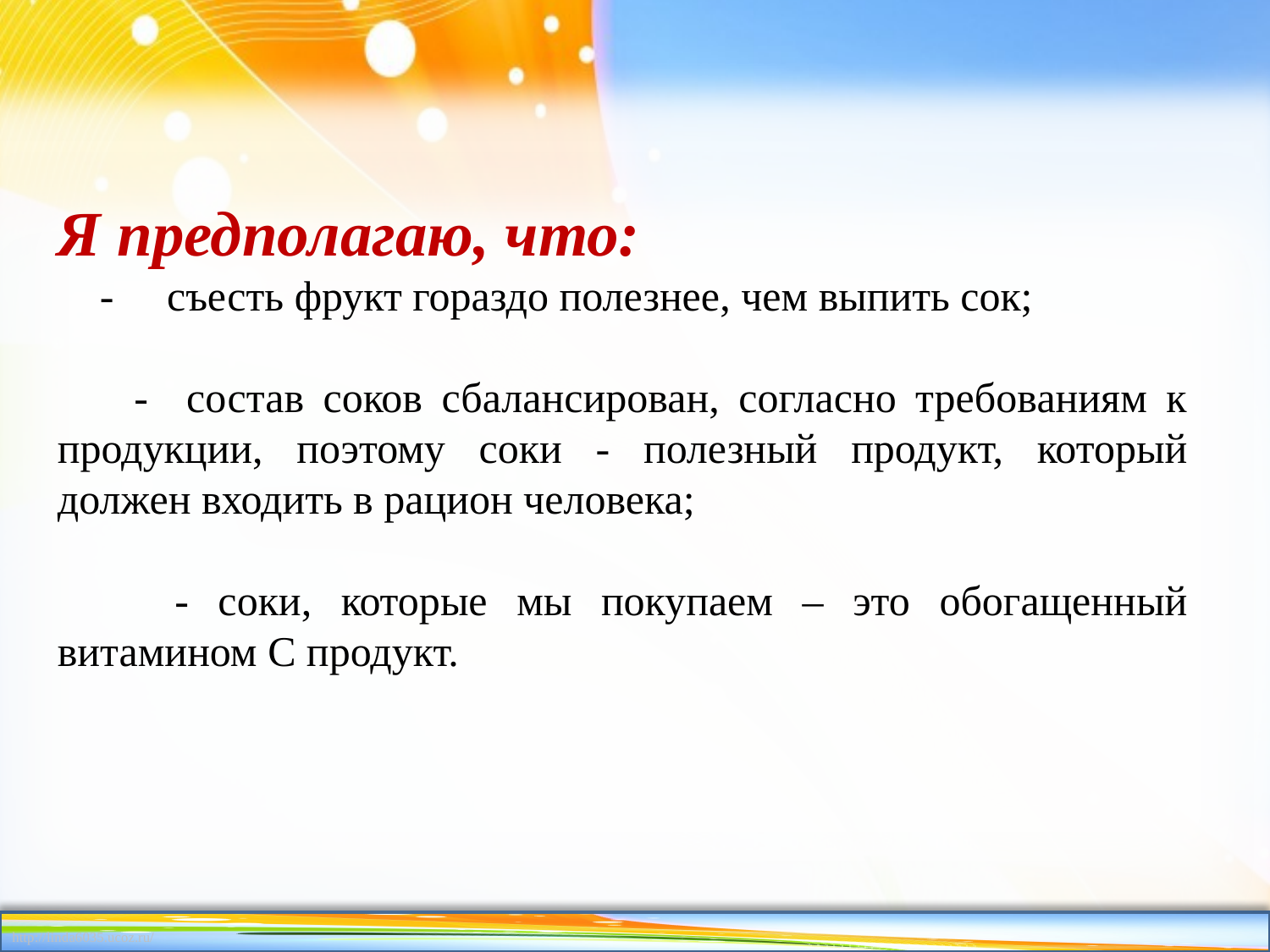

Я предполагаю, что:
    -     съесть фрукт гораздо полезнее, чем выпить сок;

    -  состав соков сбалансирован, согласно требованиям к продукции, поэтому соки - полезный продукт, который должен входить в рацион человека;

    - соки, которые мы покупаем – это обогащенный витамином С продукт.